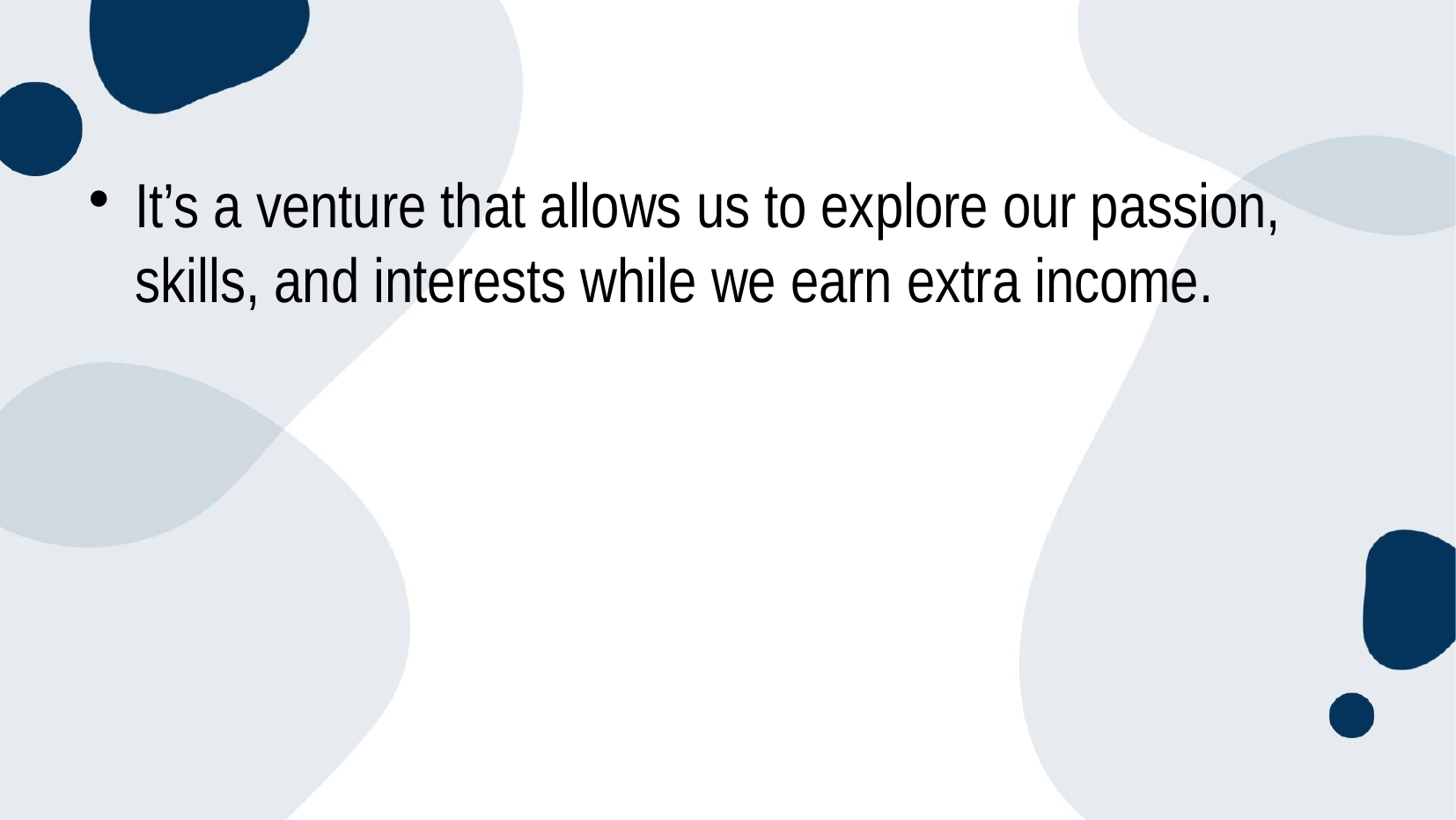

#
It’s a venture that allows us to explore our passion, skills, and interests while we earn extra income.